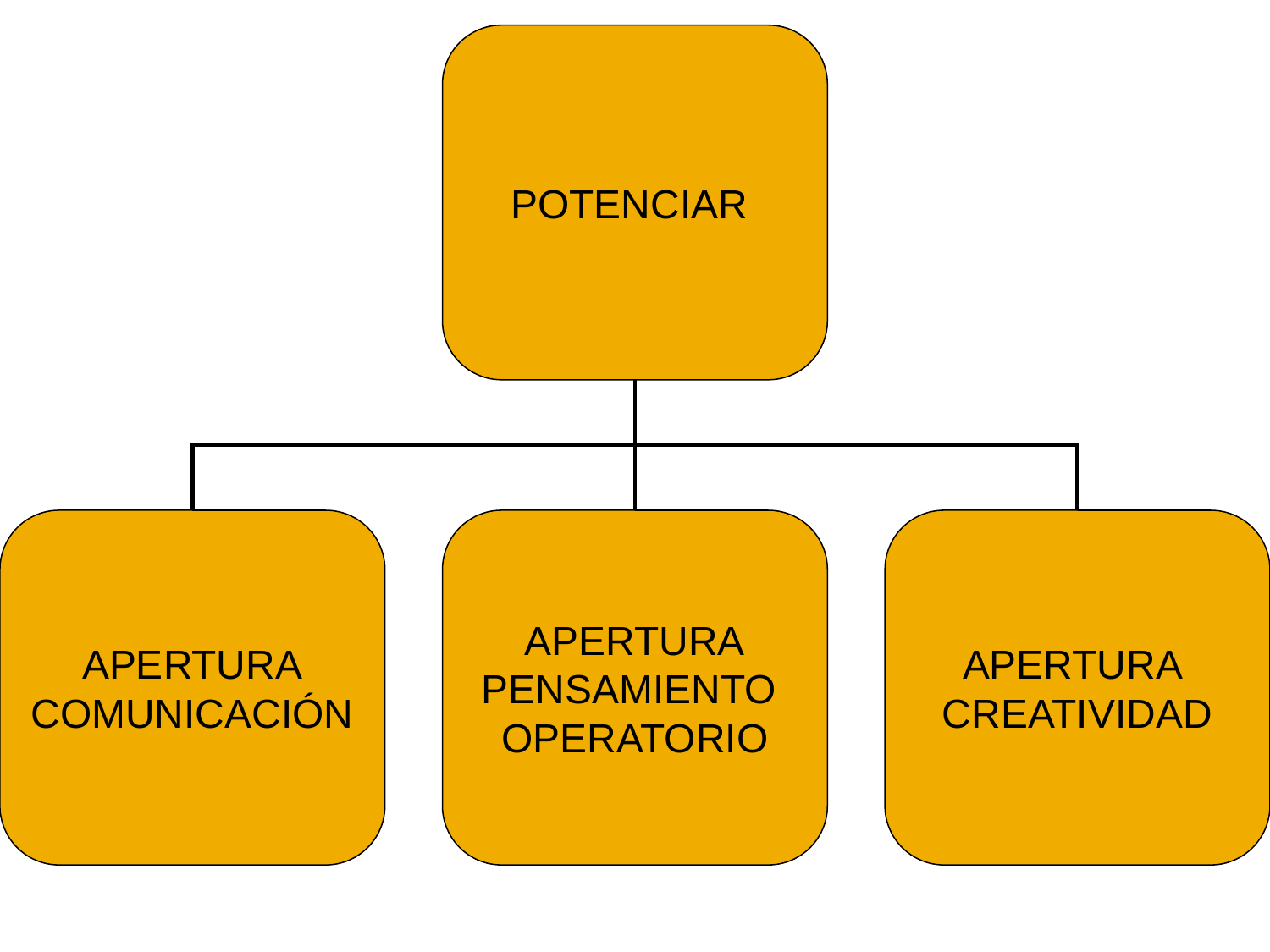

POTENCIAR
APERTURA
COMUNICACIÓN
APERTURA
PENSAMIENTO
OPERATORIO
APERTURA
CREATIVIDAD